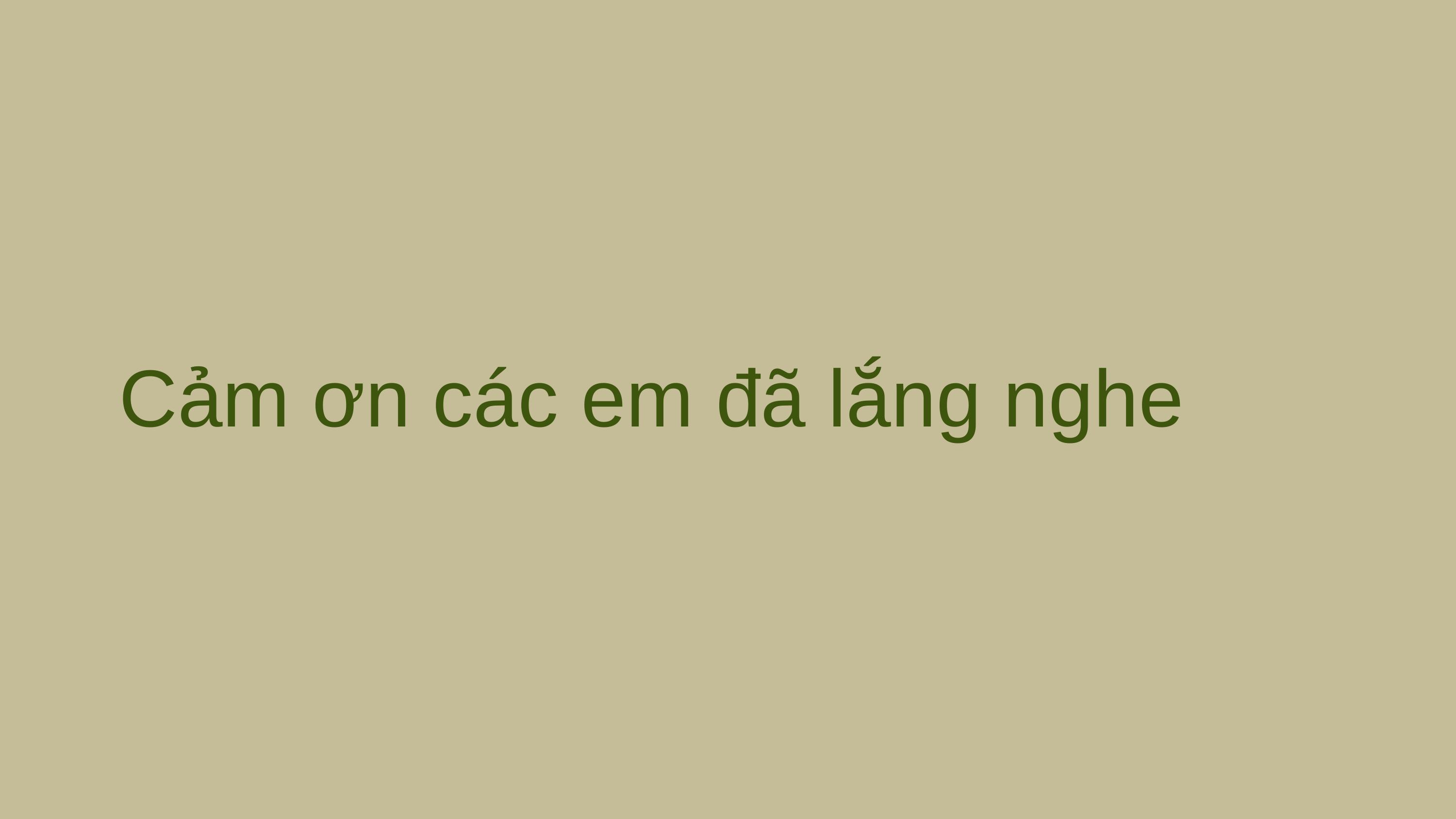

Cảm ơn các em đã lắng nghe